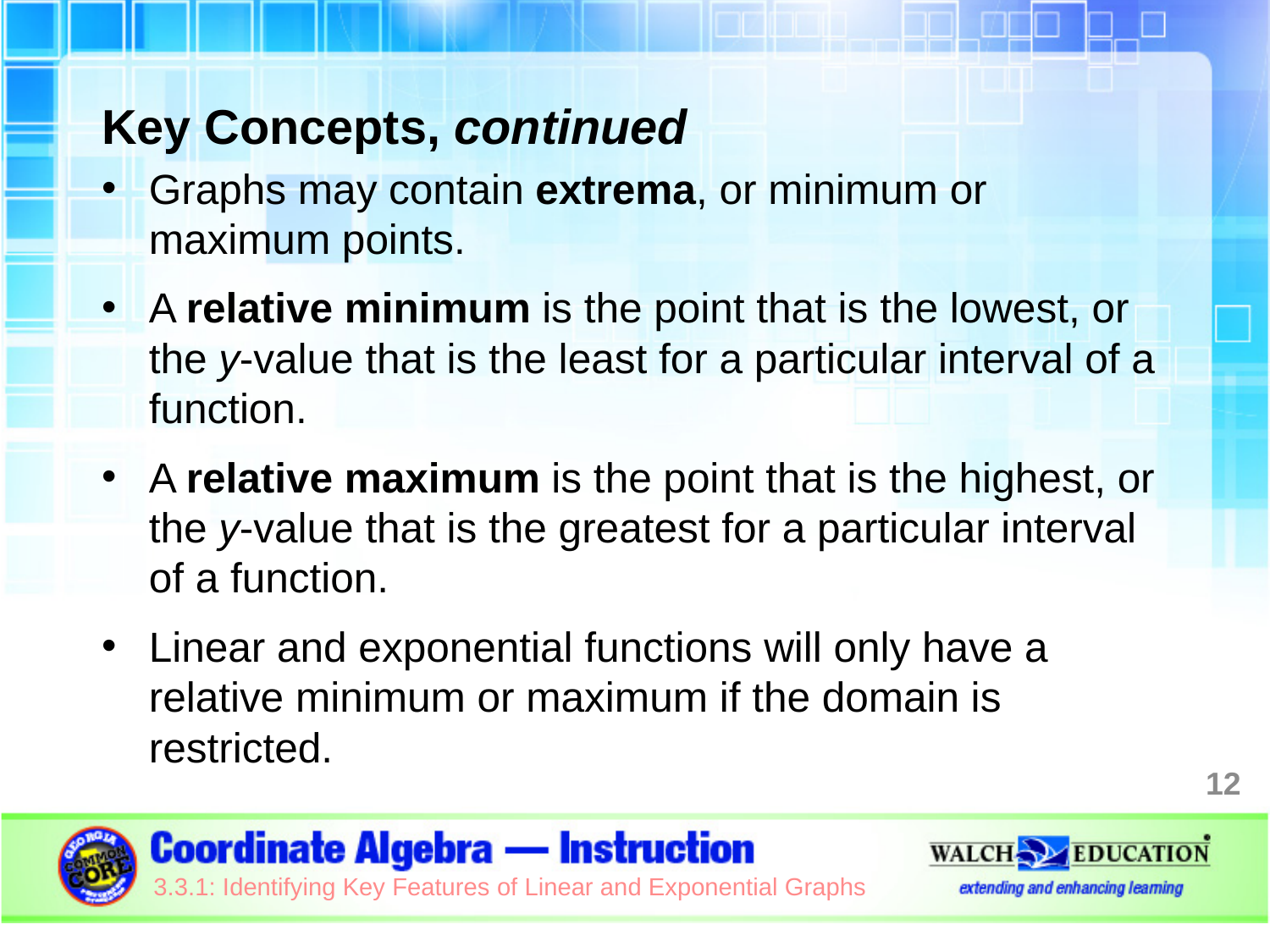

Key Concepts, continued
Graphs may contain extrema, or minimum or maximum points.
A relative minimum is the point that is the lowest, or the y-value that is the least for a particular interval of a function.
A relative maximum is the point that is the highest, or the y-value that is the greatest for a particular interval of a function.
Linear and exponential functions will only have a relative minimum or maximum if the domain is restricted.

12
3.3.1: Identifying Key Features of Linear and Exponential Graphs